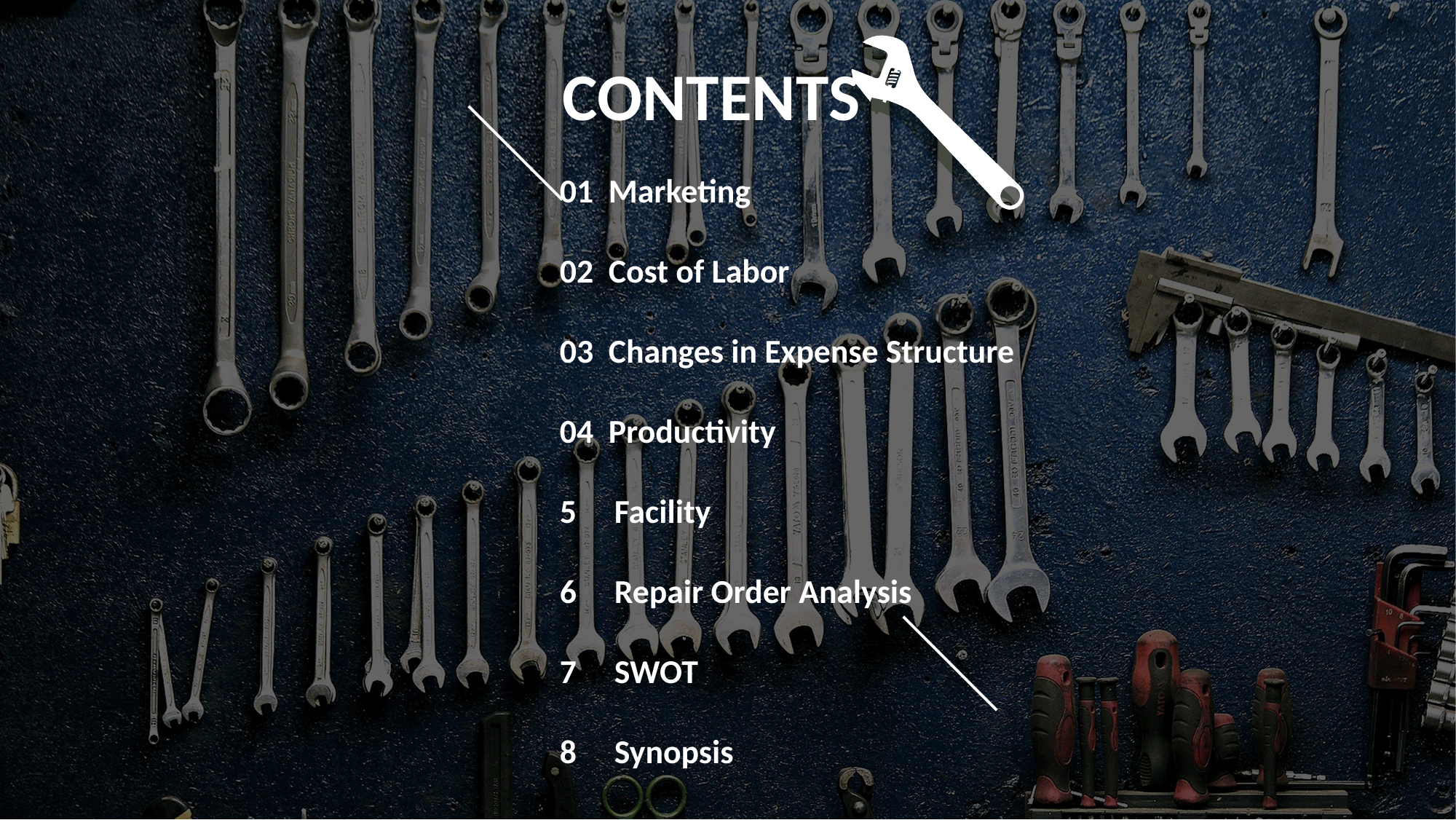

CONTENTS
01  Marketing
02  Cost of Labor
03  Changes in Expense Structure
04  Productivity
Facility
Repair Order Analysis
SWOT
Synopsis